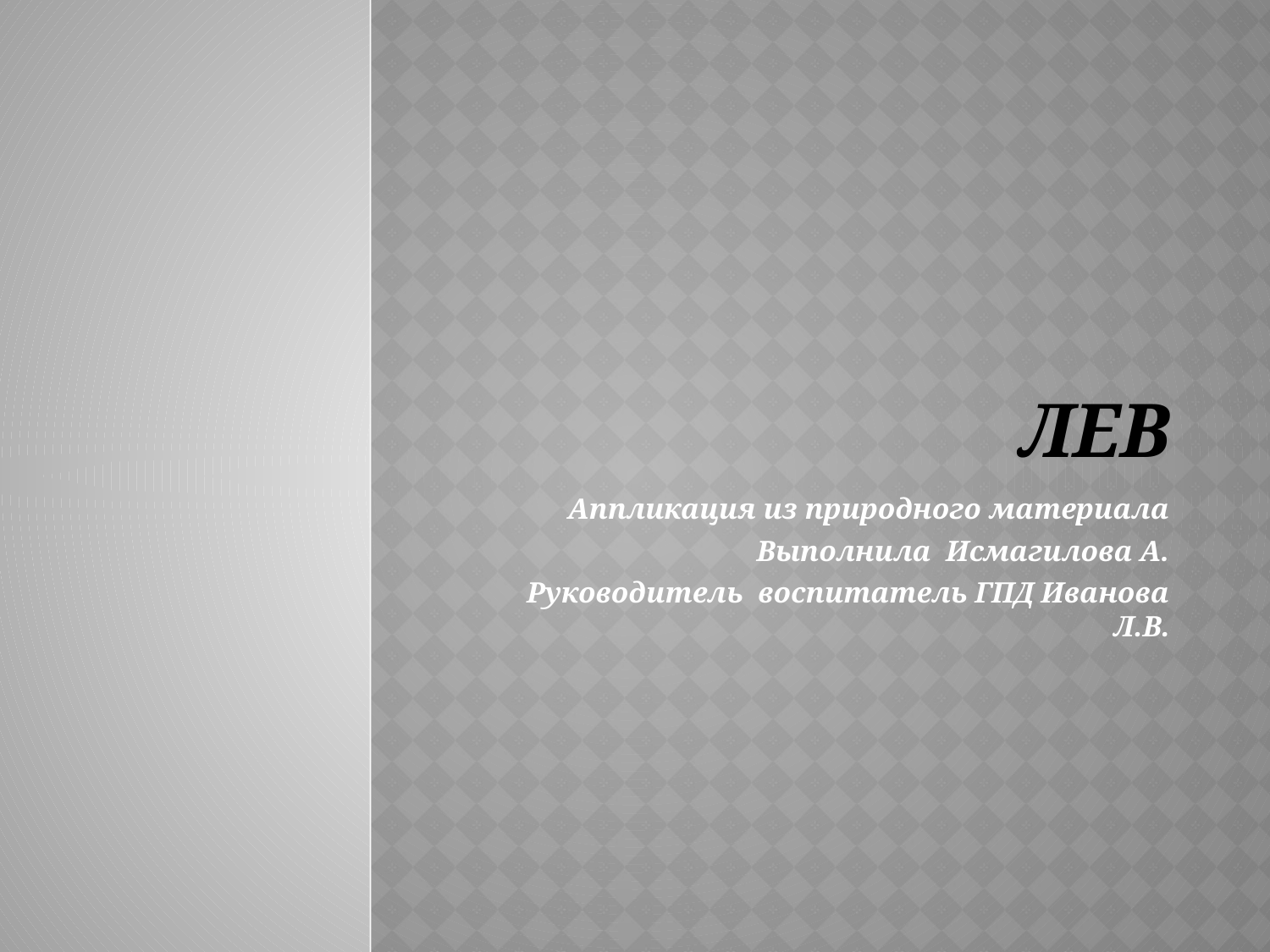

# лев
Аппликация из природного материала
Выполнила  Исмагилова А.
Руководитель  воспитатель ГПД Иванова Л.В.